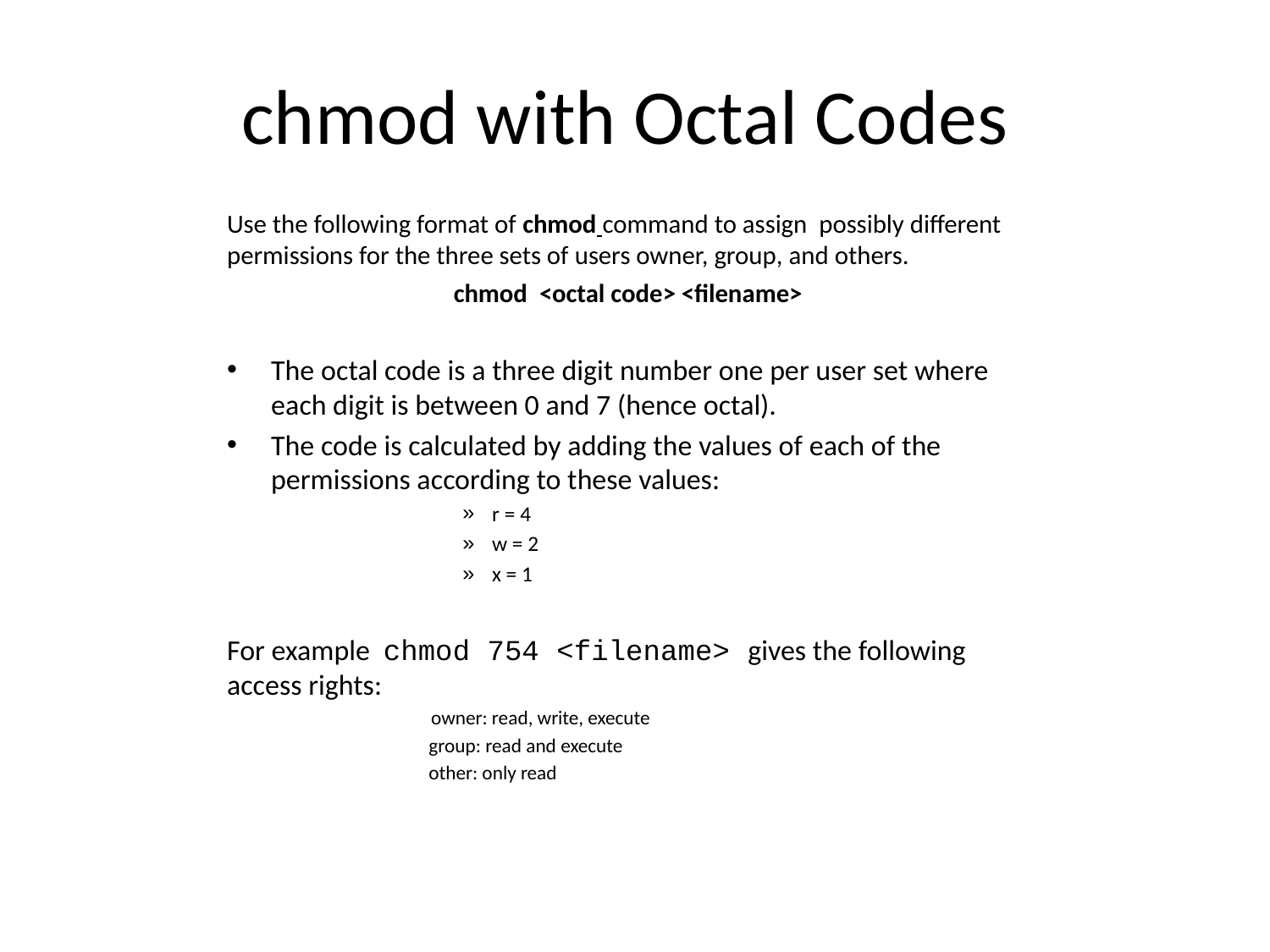

# chmod with Octal Codes
Use the following format of chmod command to assign  possibly different permissions for the three sets of users owner, group, and others.
 chmod  <octal code> <filename>

The octal code is a three digit number one per user set where each digit is between 0 and 7 (hence octal).
The code is calculated by adding the values of each of the permissions according to these values:
r = 4
w = 2
x = 1

For example  chmod 754 <filename> gives the following access rights:
     owner: read, write, execute
    group: read and execute
    other: only read